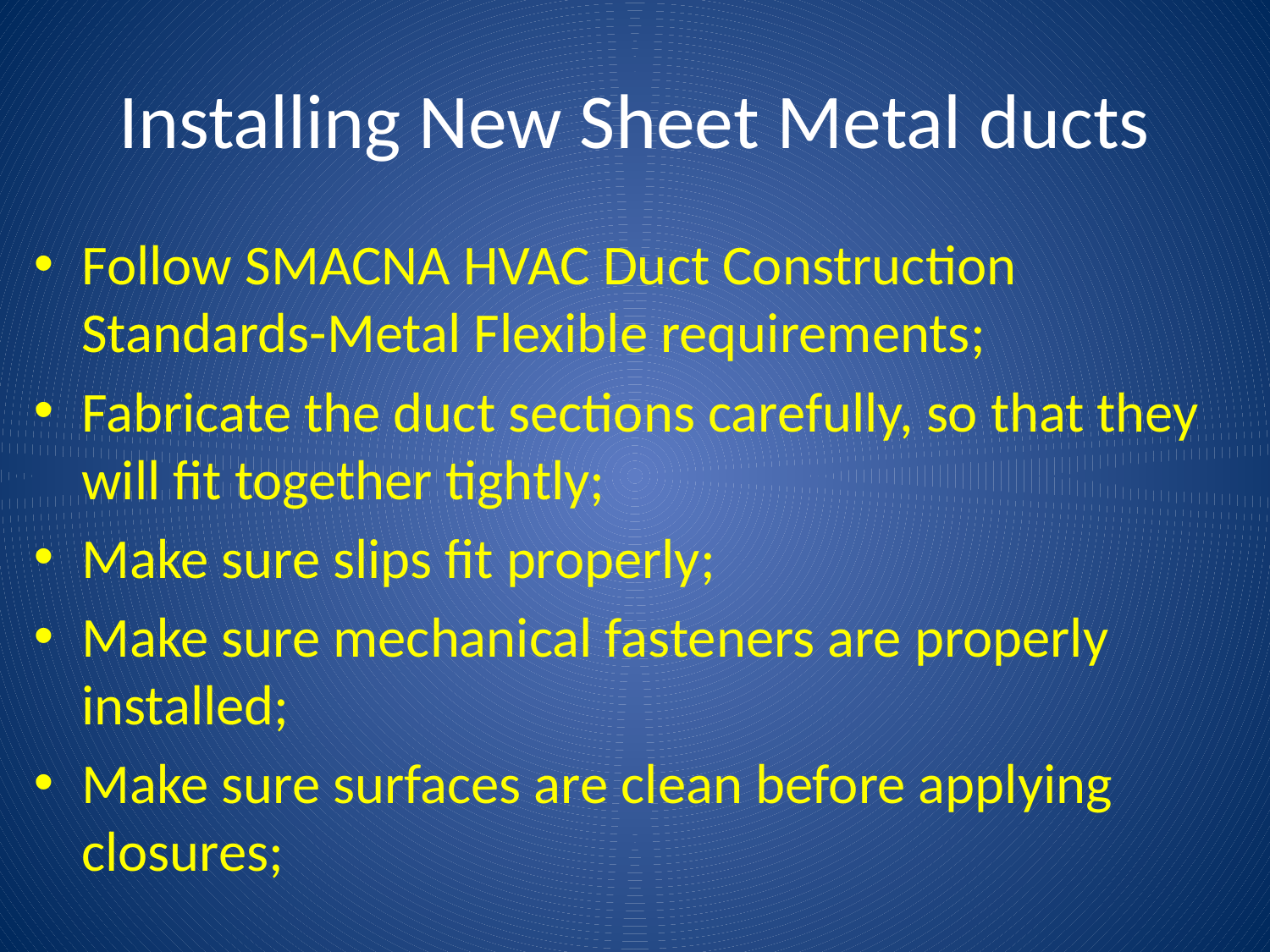

# Installing New Sheet Metal ducts
Follow SMACNA HVAC Duct Construction Standards-Metal Flexible requirements;
Fabricate the duct sections carefully, so that they will fit together tightly;
Make sure slips fit properly;
Make sure mechanical fasteners are properly installed;
Make sure surfaces are clean before applying closures;